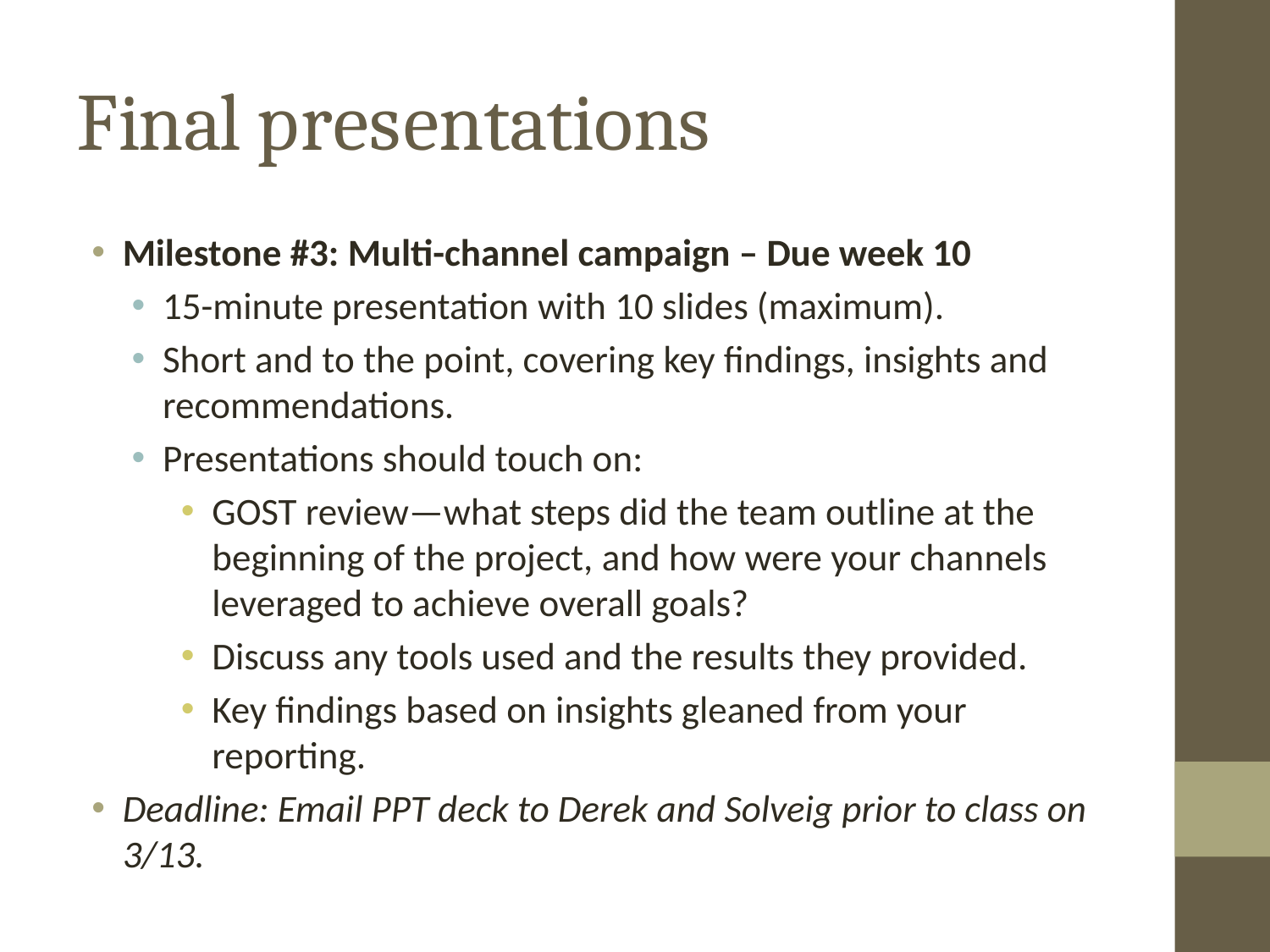

# Final presentations
Milestone #3: Multi-channel campaign – Due week 10
15-minute presentation with 10 slides (maximum).
Short and to the point, covering key findings, insights and recommendations.
Presentations should touch on:
GOST review—what steps did the team outline at the beginning of the project, and how were your channels leveraged to achieve overall goals?
Discuss any tools used and the results they provided.
Key findings based on insights gleaned from your reporting.
Deadline: Email PPT deck to Derek and Solveig prior to class on 3/13.